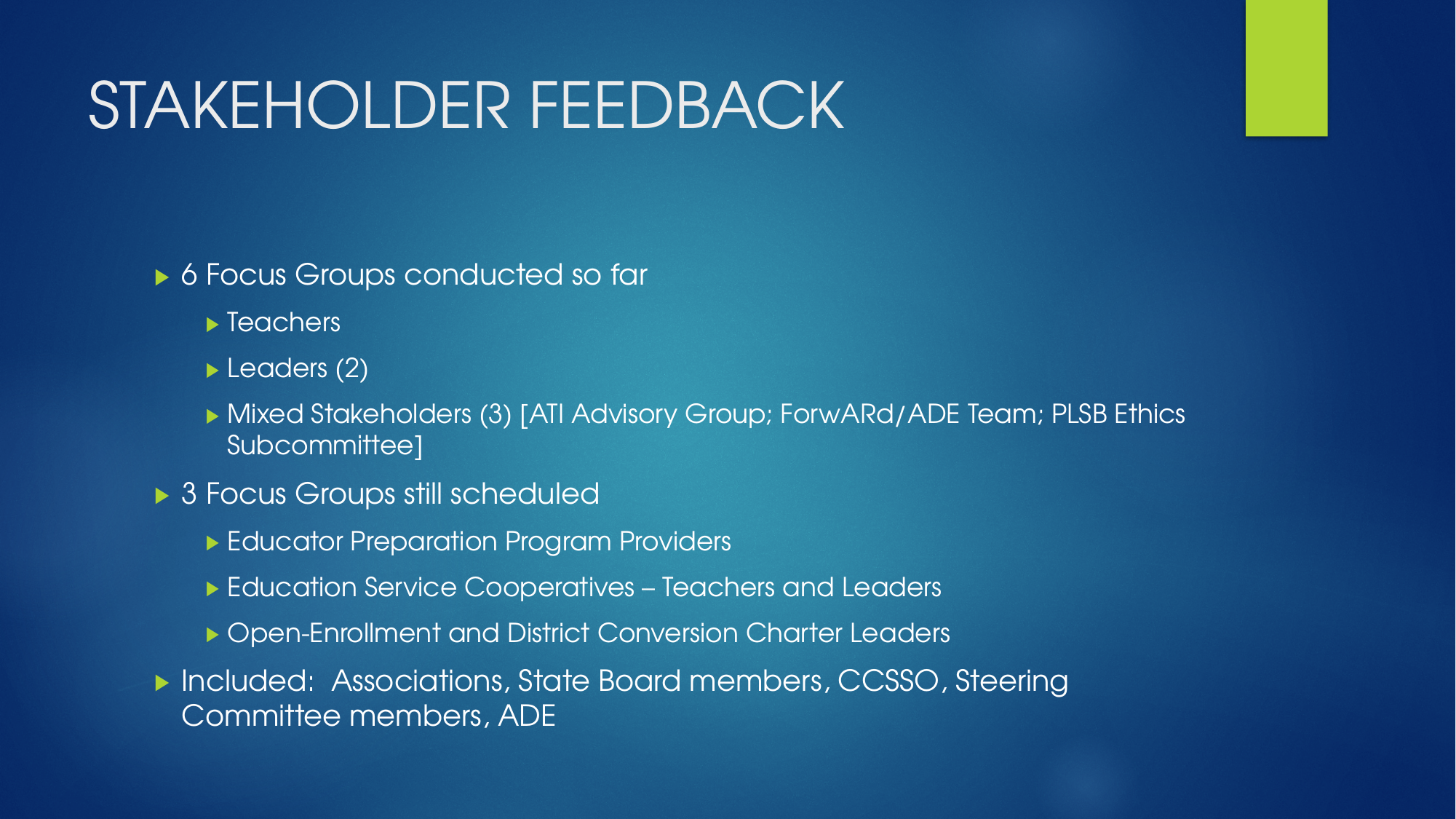

# STAKEHOLDER FEEDBACK
6 Focus Groups conducted so far
Teachers
Leaders (2)
Mixed Stakeholders (3) [ATI Advisory Group; ForwARd/ADE Team; PLSB Ethics Subcommittee]
3 Focus Groups still scheduled
Educator Preparation Program Providers
Education Service Cooperatives – Teachers and Leaders
Open-Enrollment and District Conversion Charter Leaders
Included:  Associations, State Board members, CCSSO, Steering Committee members, ADE